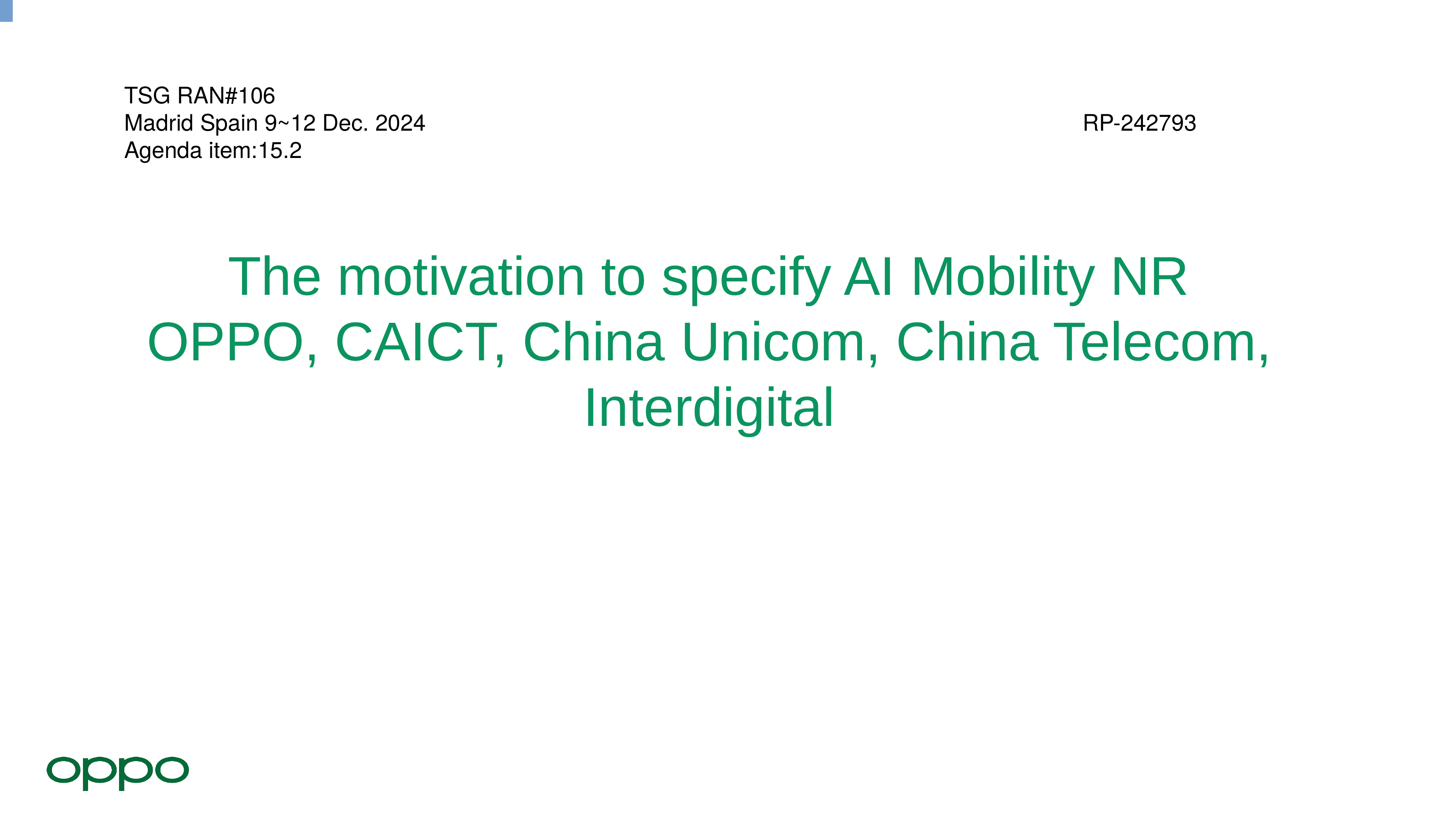

TSG RAN#106
Madrid Spain 9~12 Dec. 2024
Agenda item:15.2
RP-242793
# The motivation to specify AI Mobility NR OPPO, CAICT, China Unicom, China Telecom, Interdigital